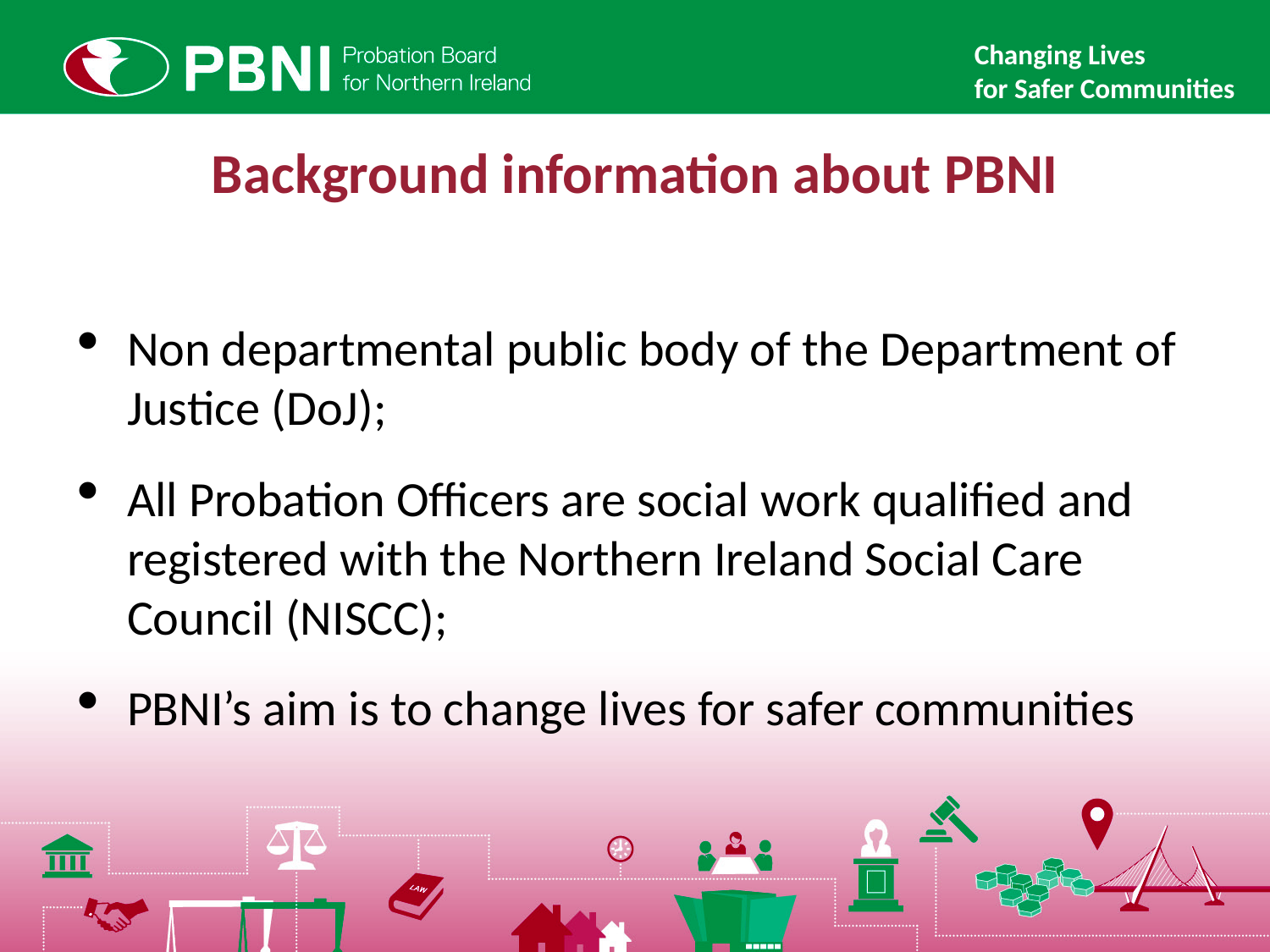

Changing Lives
for Safer Communities
Background information about PBNI

Non departmental public body of the Department of Justice (DoJ);
All Probation Officers are social work qualified and registered with the Northern Ireland Social Care Council (NISCC);
PBNI’s aim is to change lives for safer communities